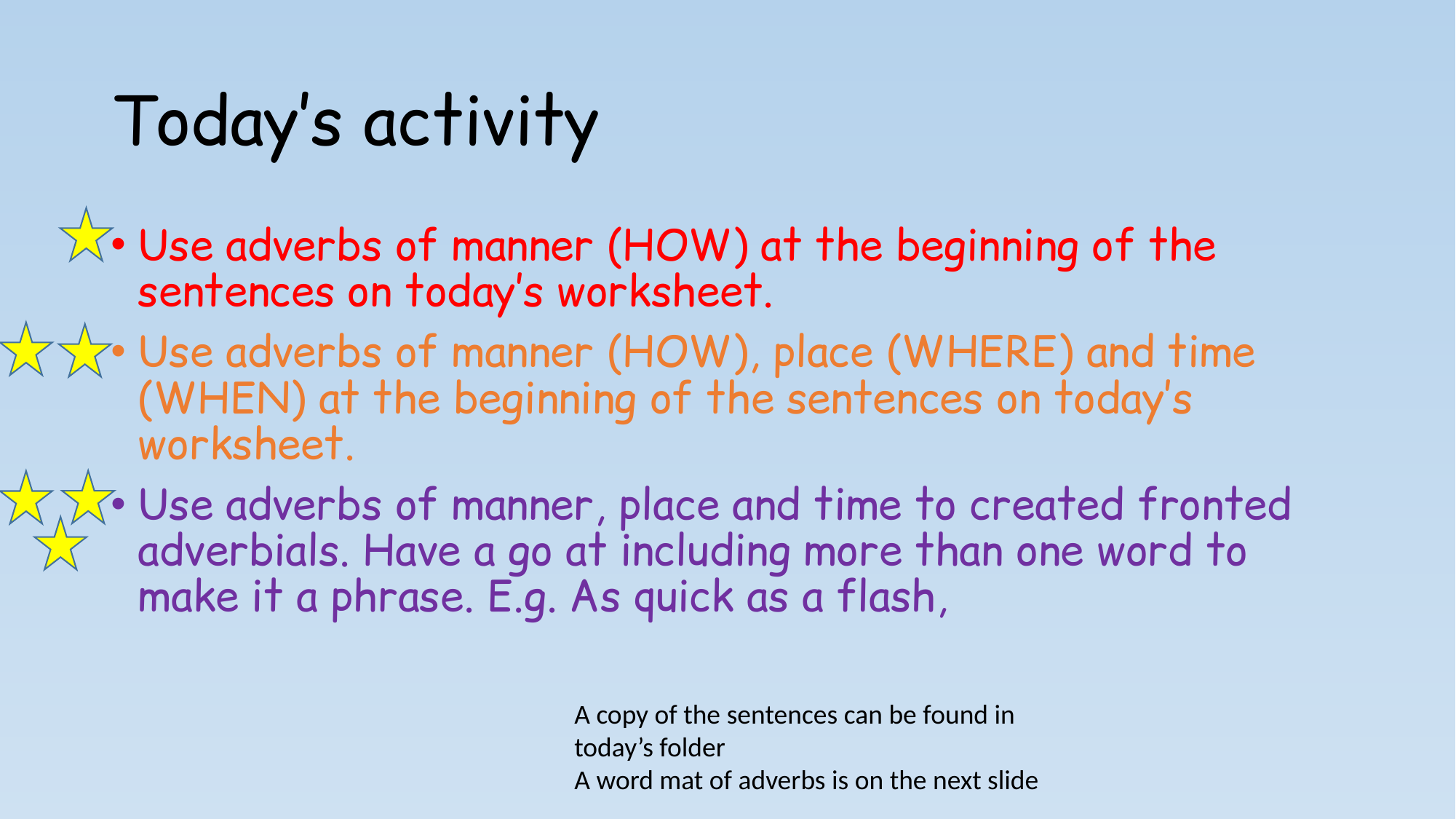

# Today’s activity

Use adverbs of manner (HOW) at the beginning of the sentences on today’s worksheet.
Use adverbs of manner (HOW), place (WHERE) and time (WHEN) at the beginning of the sentences on today’s worksheet.
Use adverbs of manner, place and time to created fronted adverbials. Have a go at including more than one word to make it a phrase. E.g. As quick as a flash,

A copy of the sentences can be found in today’s folder
A word mat of adverbs is on the next slide